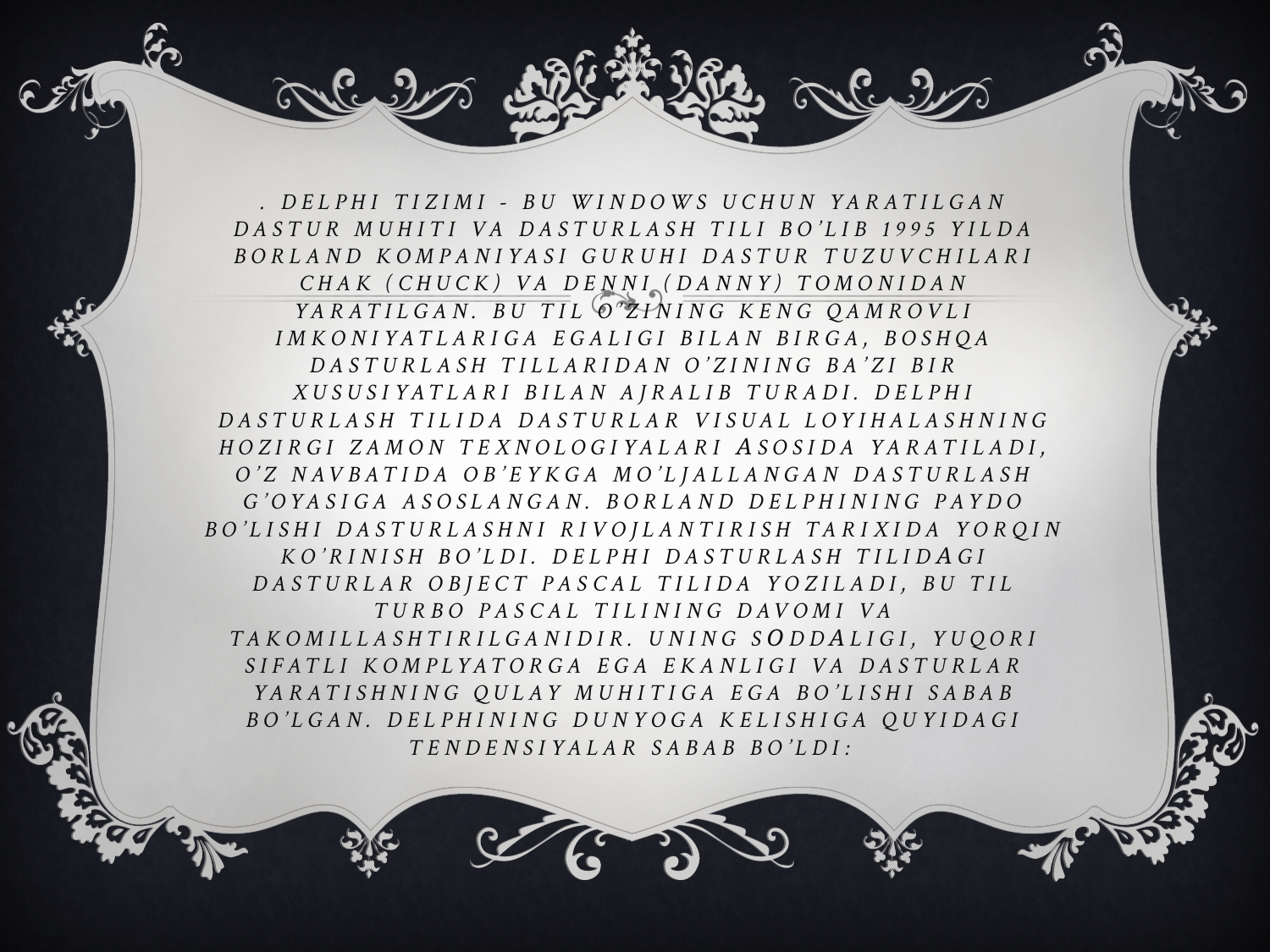

# . Delphi tizimi - bu Windows uchun yaratilgan dastur muhiti va dasturlash tili bo’lib 1995 yilda Borland kompaniyasi guruhi dastur tuzuvchilari Chak (Chuck) va Denni (Danny) tomonidan yaratilgan. Bu til o’zining keng qamrovli imkoniyatlariga egaligi bilan birga, boshqa dasturlash tillaridan o’zining ba’zi bir xususiyatlari bilan ajralib turadi. Delphi dasturlash tilida dasturlar visual loyihalashning hozirgi zamon texnologiyalari аsosida yaratiladi, o’z navbatida ob’eykga mo’ljallangan dasturlash g’oyasiga asoslangan. Borland Delphining paydo bo’lishi dasturlashni rivojlantirish tarixida yorqin ko’rinish bo’ldi. Delphi dasturlash tilidаgi dasturlar Object Pascal tilida yoziladi, bu til Turbo Pascal tilining davomi va takomillashtirilganidir. Uning sоddаligi, yuqori sifatli komplyatorga ega ekanligi va dasturlar yaratishning qulay muhitiga ega bo’lishi sabab bo’lgan. Delphining dunyoga kelishiga quyidagi tendensiyalar sabab bo’ldi: